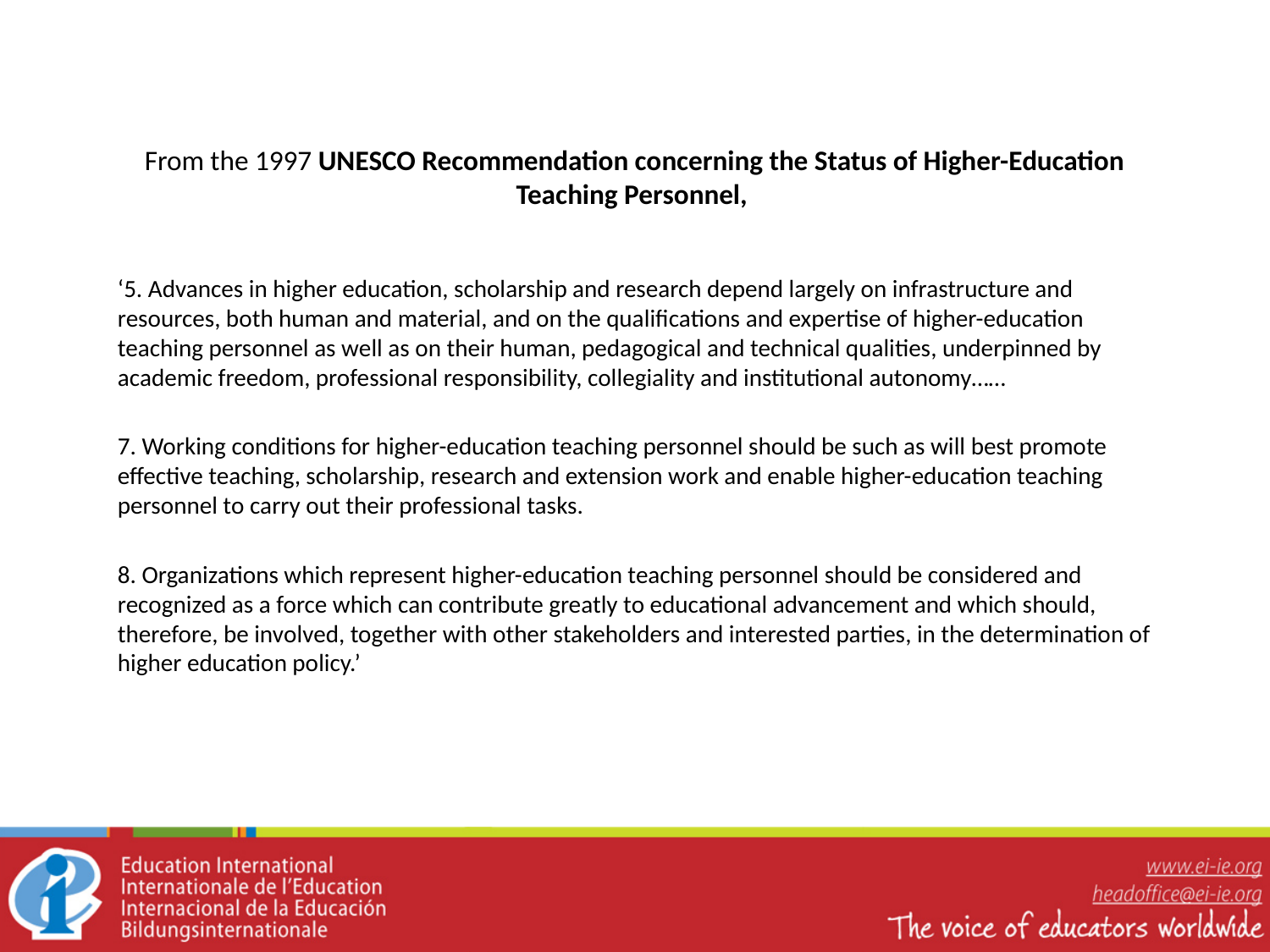

# From the 1997 UNESCO Recommendation concerning the Status of Higher-Education Teaching Personnel,
‘5. Advances in higher education, scholarship and research depend largely on infrastructure and resources, both human and material, and on the qualifications and expertise of higher-education teaching personnel as well as on their human, pedagogical and technical qualities, underpinned by academic freedom, professional responsibility, collegiality and institutional autonomy……

7. Working conditions for higher-education teaching personnel should be such as will best promote effective teaching, scholarship, research and extension work and enable higher-education teaching personnel to carry out their professional tasks.

8. Organizations which represent higher-education teaching personnel should be considered and recognized as a force which can contribute greatly to educational advancement and which should, therefore, be involved, together with other stakeholders and interested parties, in the determination of higher education policy.’